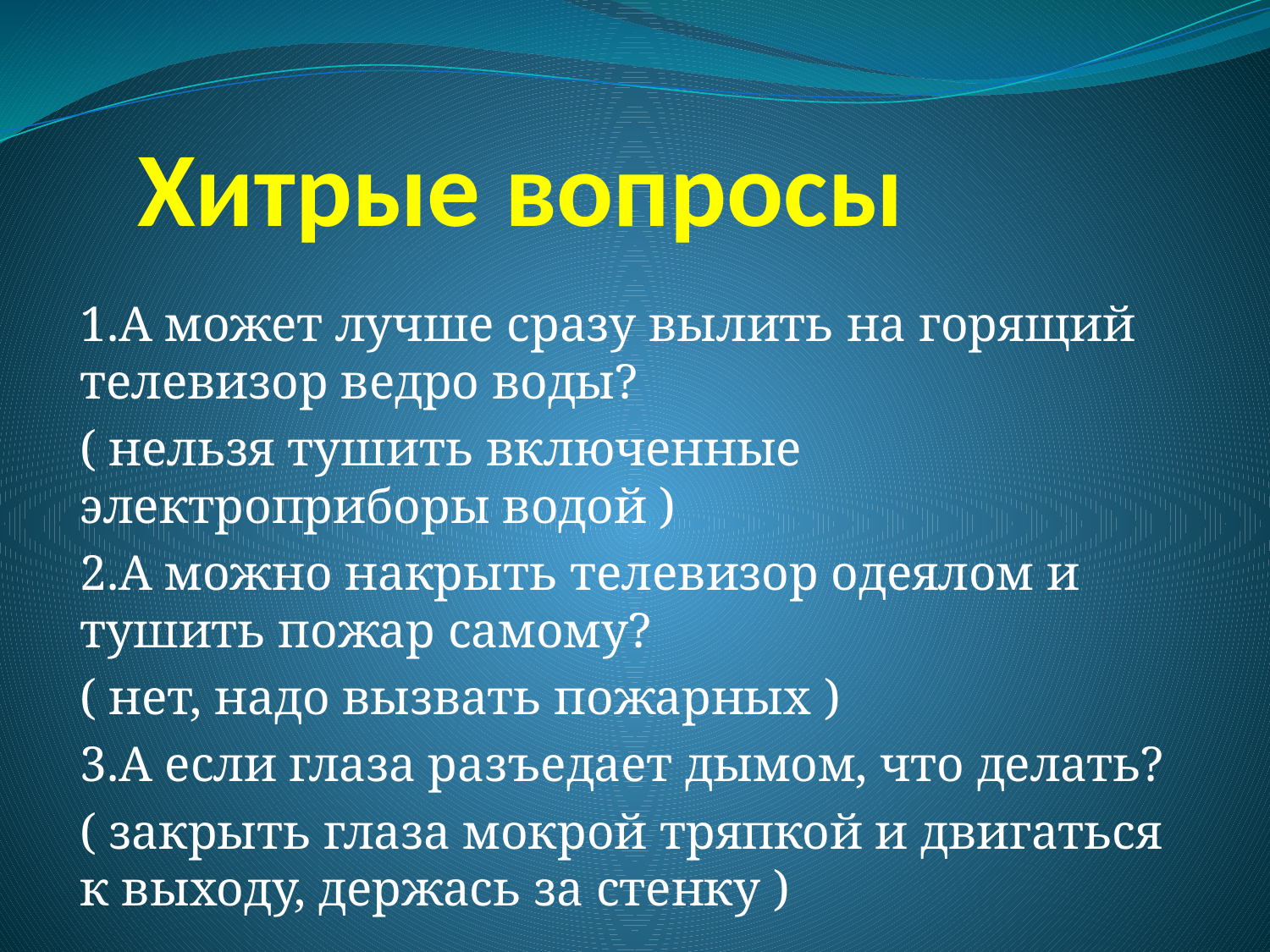

# Хитрые вопросы
1.А может лучше сразу вылить на горящий телевизор ведро воды?
( нельзя тушить включенные электроприборы водой )
2.А можно накрыть телевизор одеялом и тушить пожар самому?
( нет, надо вызвать пожарных )
3.А если глаза разъедает дымом, что делать?
( закрыть глаза мокрой тряпкой и двигаться к выходу, держась за стенку )